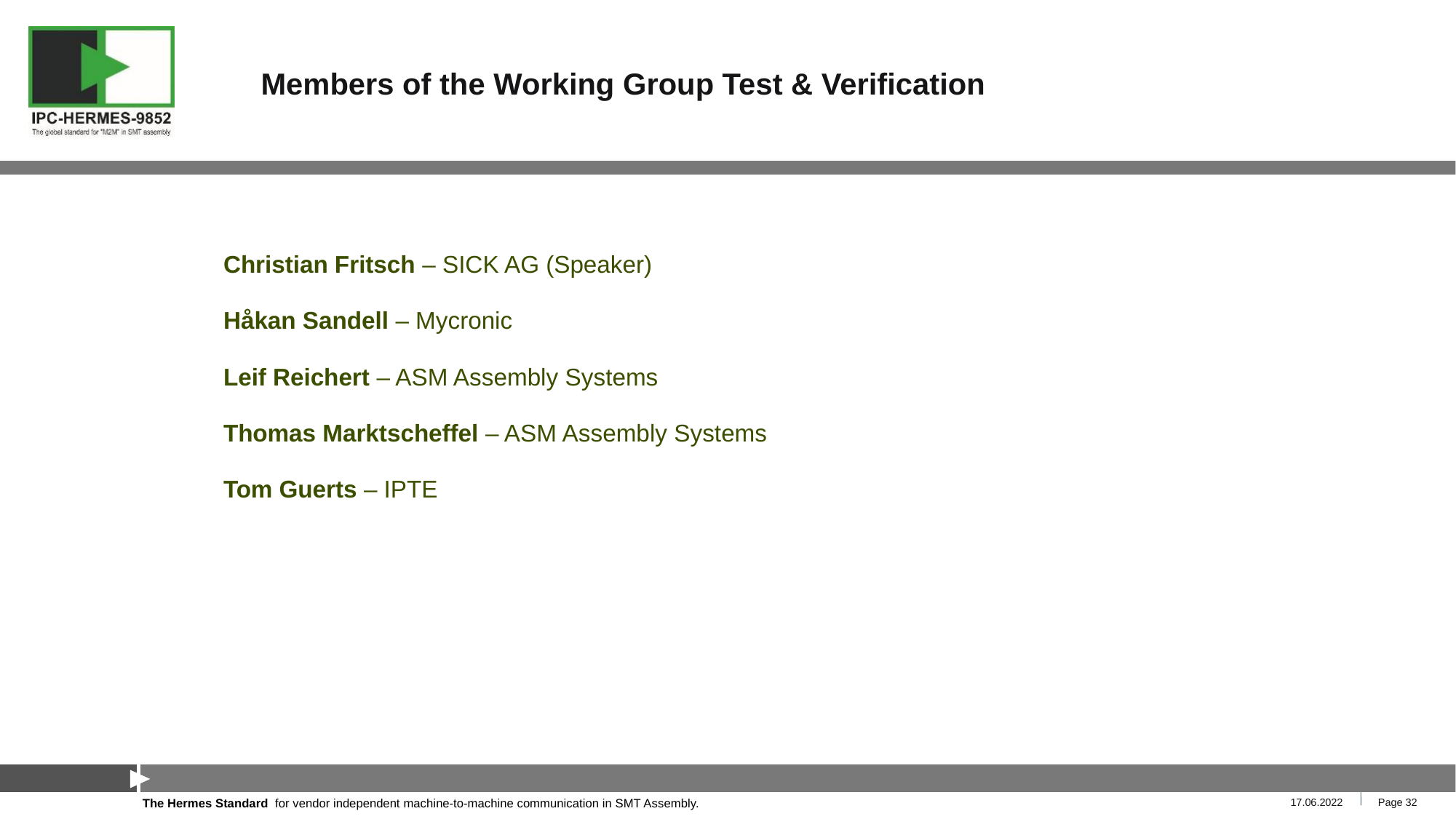

# Members of the Working Group Test & Verification
Christian Fritsch – SICK AG (Speaker)
Håkan Sandell – Mycronic
Leif Reichert – ASM Assembly Systems
Thomas Marktscheffel – ASM Assembly Systems
Tom Guerts – IPTE
17.06.2022
Page 32